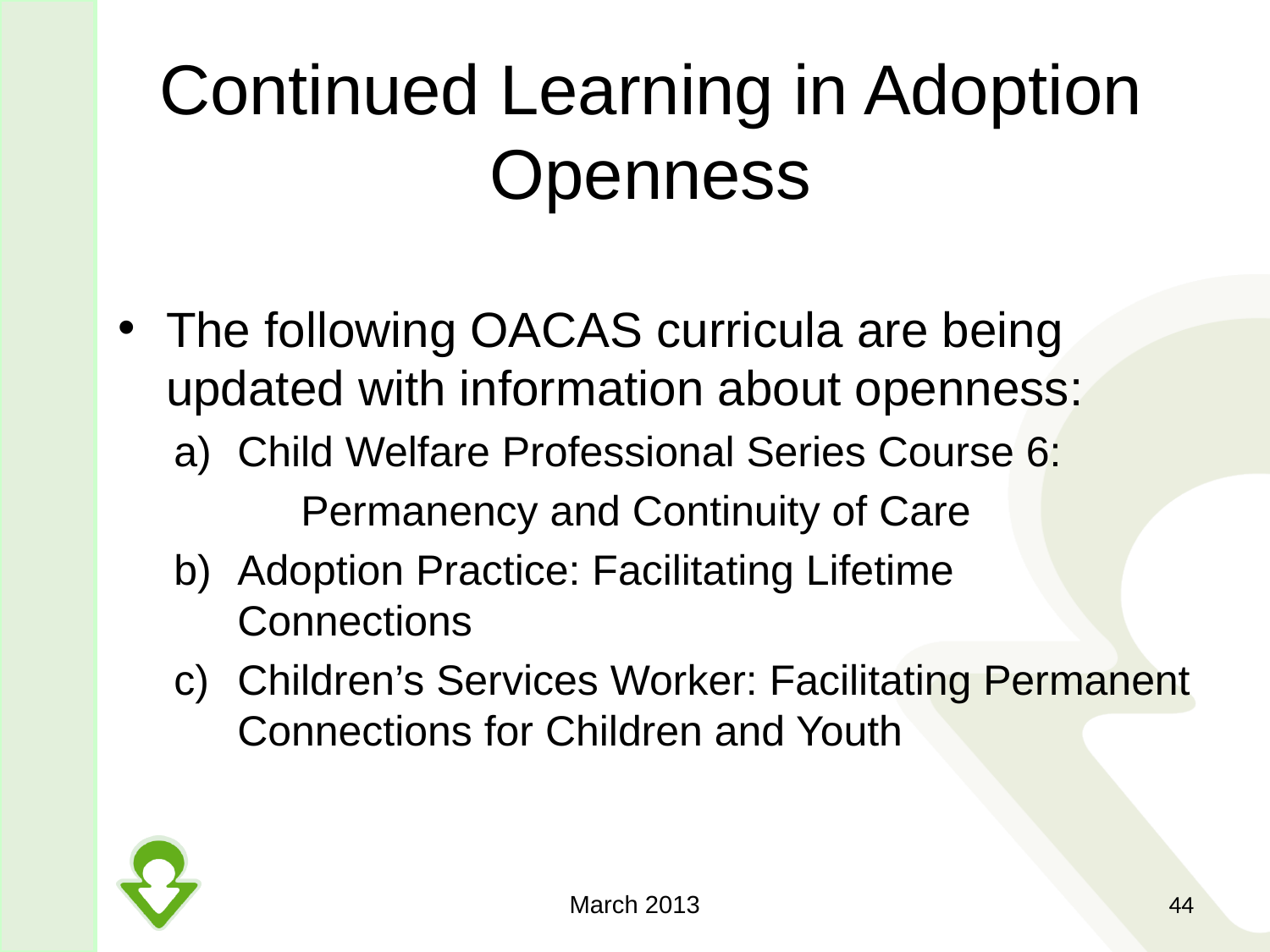

# Continued Learning in Adoption Openness

The following OACAS curricula are being updated with information about openness:
Child Welfare Professional Series Course 6:
	Permanency and Continuity of Care
Adoption Practice: Facilitating Lifetime Connections
Children’s Services Worker: Facilitating Permanent Connections for Children and Youth

March 2013
44